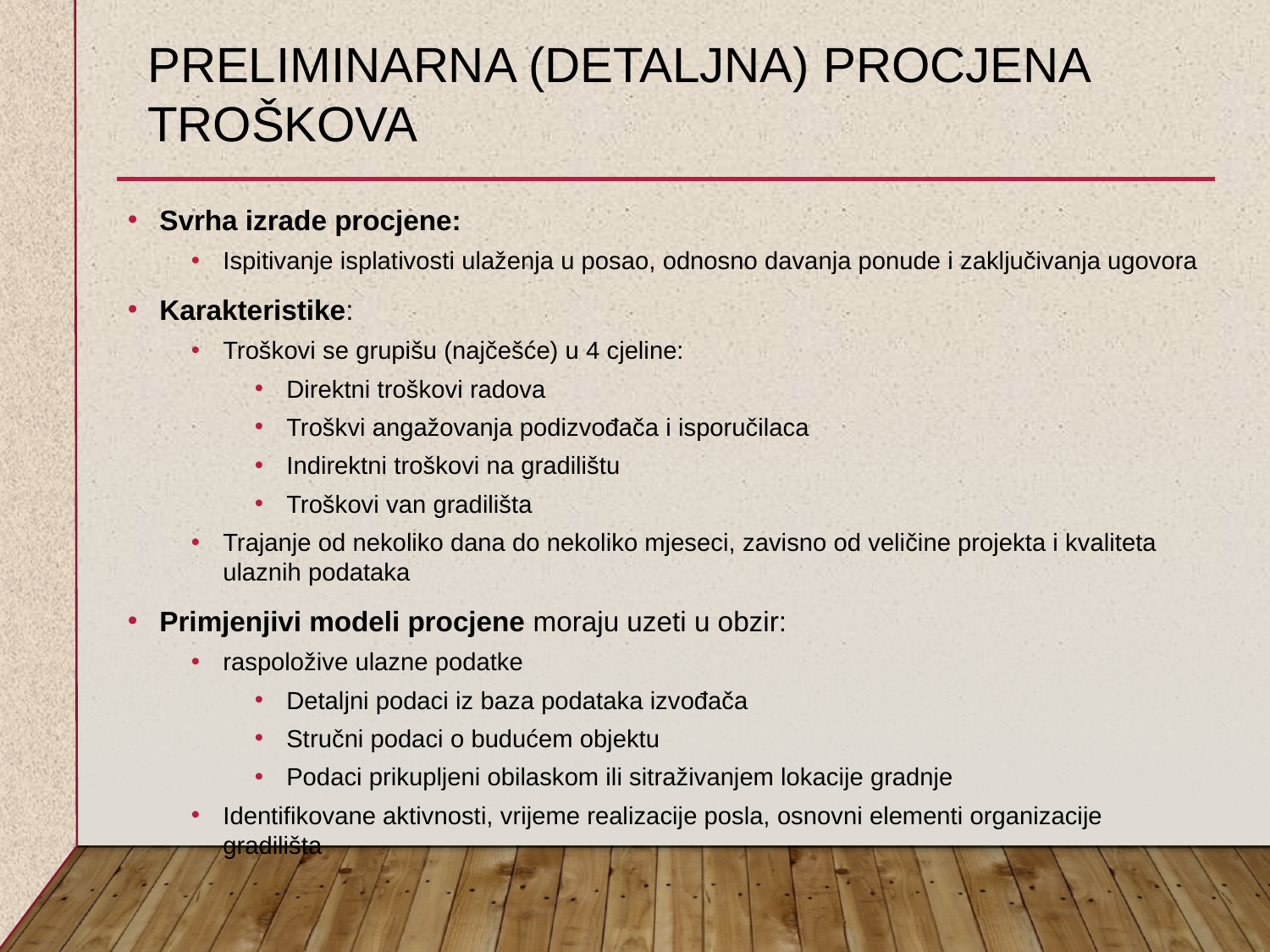

# Preliminarna (detaljna) procjenA troškova
Svrha izrade procjene:
Ispitivanje isplativosti ulaženja u posao, odnosno davanja ponude i zaključivanja ugovora
Karakteristike:
Troškovi se grupišu (najčešće) u 4 cjeline:
Direktni troškovi radova
Troškvi angažovanja podizvođača i isporučilaca
Indirektni troškovi na gradilištu
Troškovi van gradilišta
Trajanje od nekoliko dana do nekoliko mjeseci, zavisno od veličine projekta i kvaliteta ulaznih podataka
Primjenjivi modeli procjene moraju uzeti u obzir:
raspoložive ulazne podatke
Detaljni podaci iz baza podataka izvođača
Stručni podaci o budućem objektu
Podaci prikupljeni obilaskom ili sitraživanjem lokacije gradnje
Identifikovane aktivnosti, vrijeme realizacije posla, osnovni elementi organizacije gradilišta